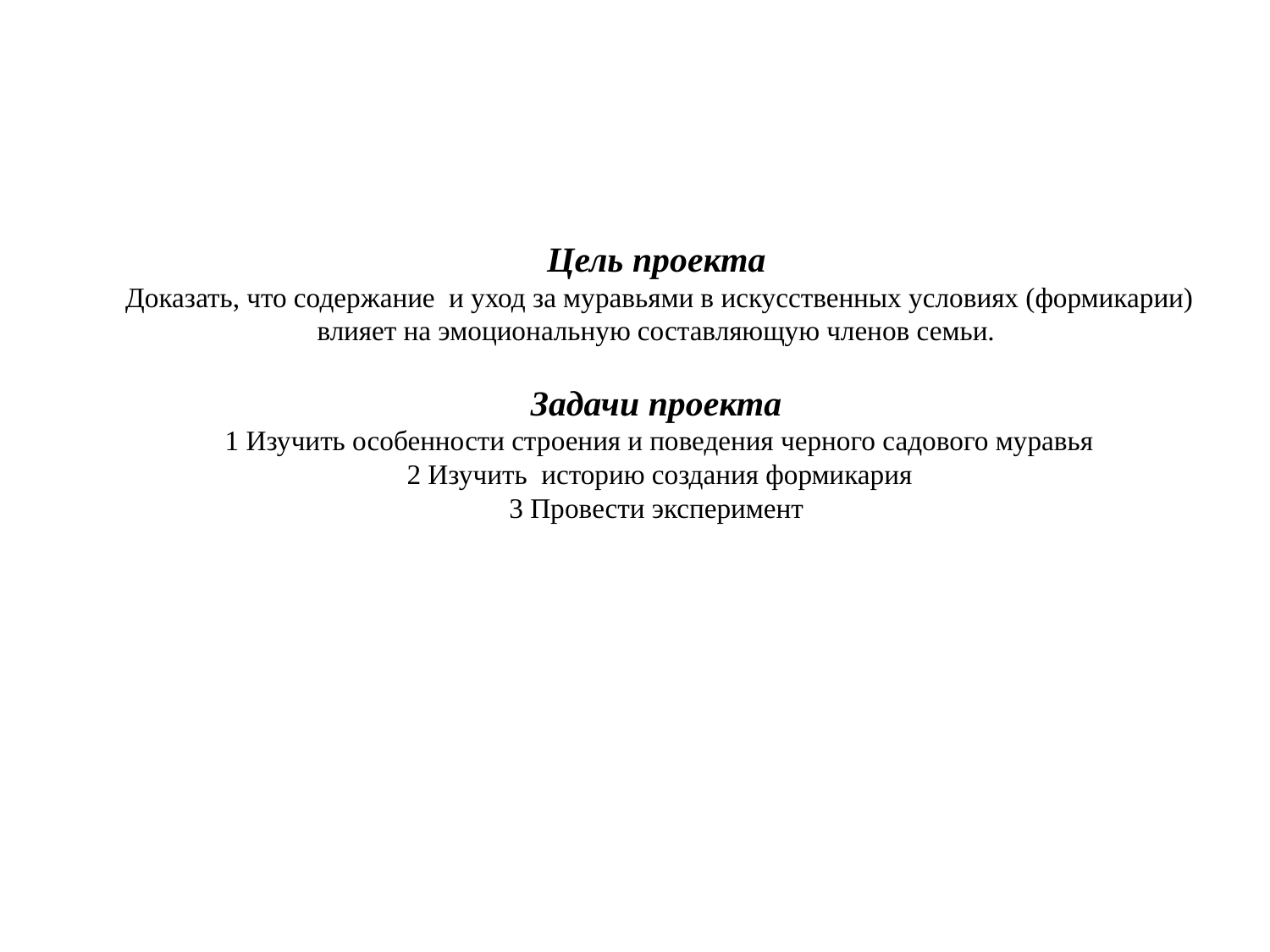

# Цель проекта  Доказать, что содержание  и уход за муравьями в искусственных условиях (формикарии) влияет на эмоциональную составляющую членов семьи.   Задачи проекта  1 Изучить особенности строения и поведения черного садового муравья  2 Изучить  историю создания формикария  3 Провести эксперимент